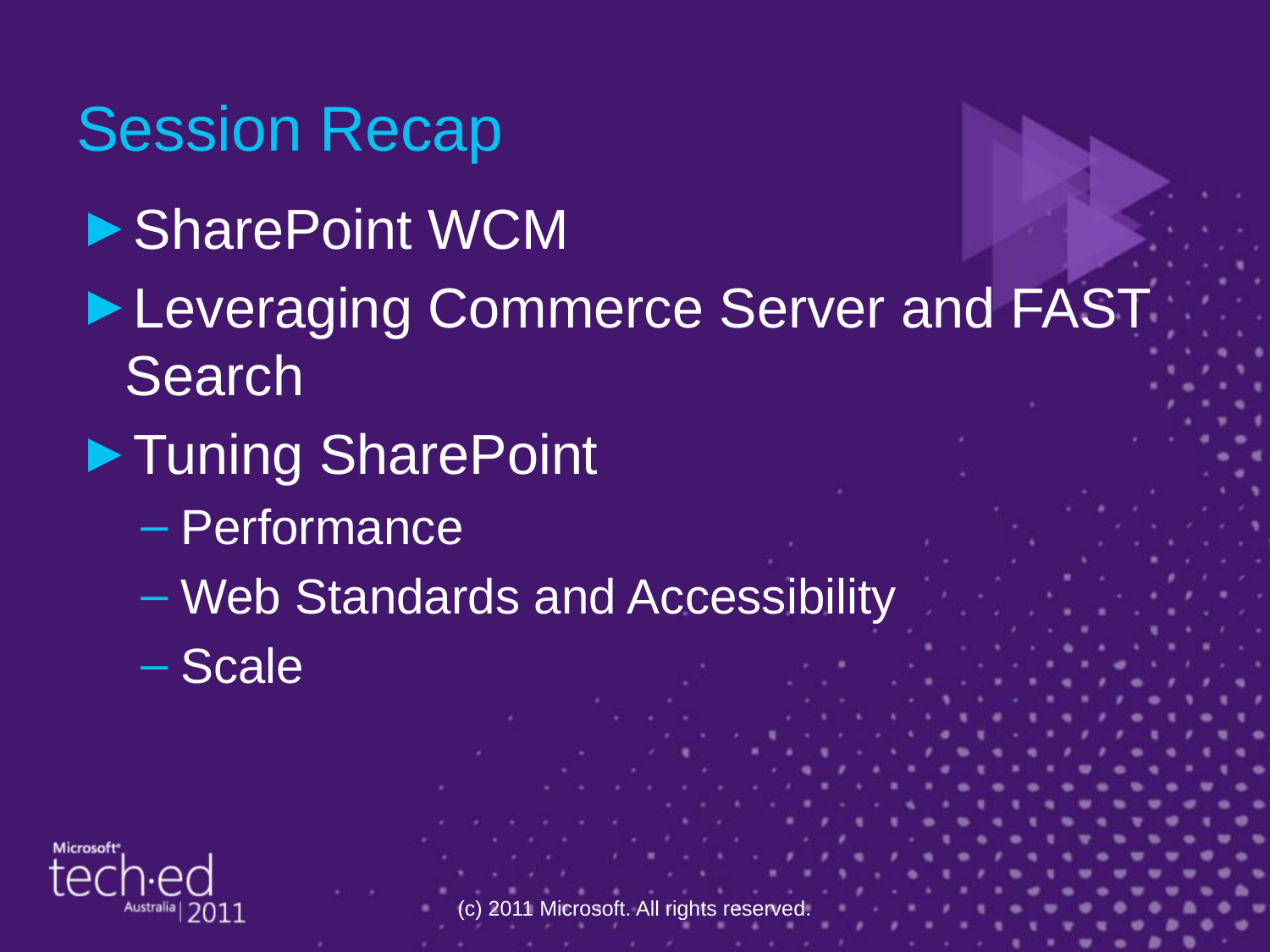

# Session Recap
SharePoint WCM
Leveraging Commerce Server and FAST Search
Tuning SharePoint
Performance
Web Standards and Accessibility
Scale
(c) 2011 Microsoft. All rights reserved.